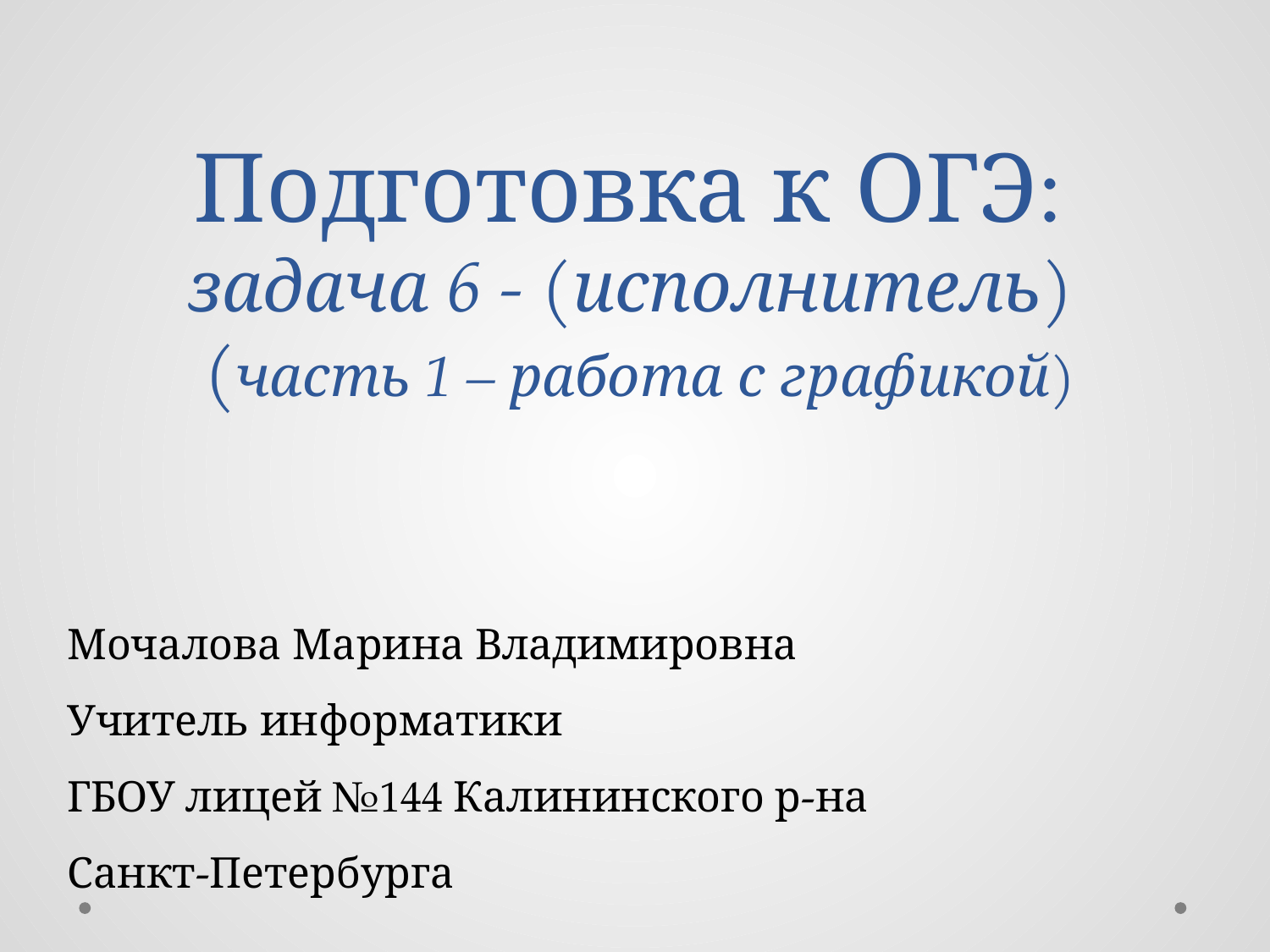

# Подготовка к ОГЭ: задача 6 - (исполнитель) (часть 1 – работа с графикой)
Мочалова Марина Владимировна Учитель информатики
ГБОУ лицей №144 Калининского р-на Санкт-Петербурга